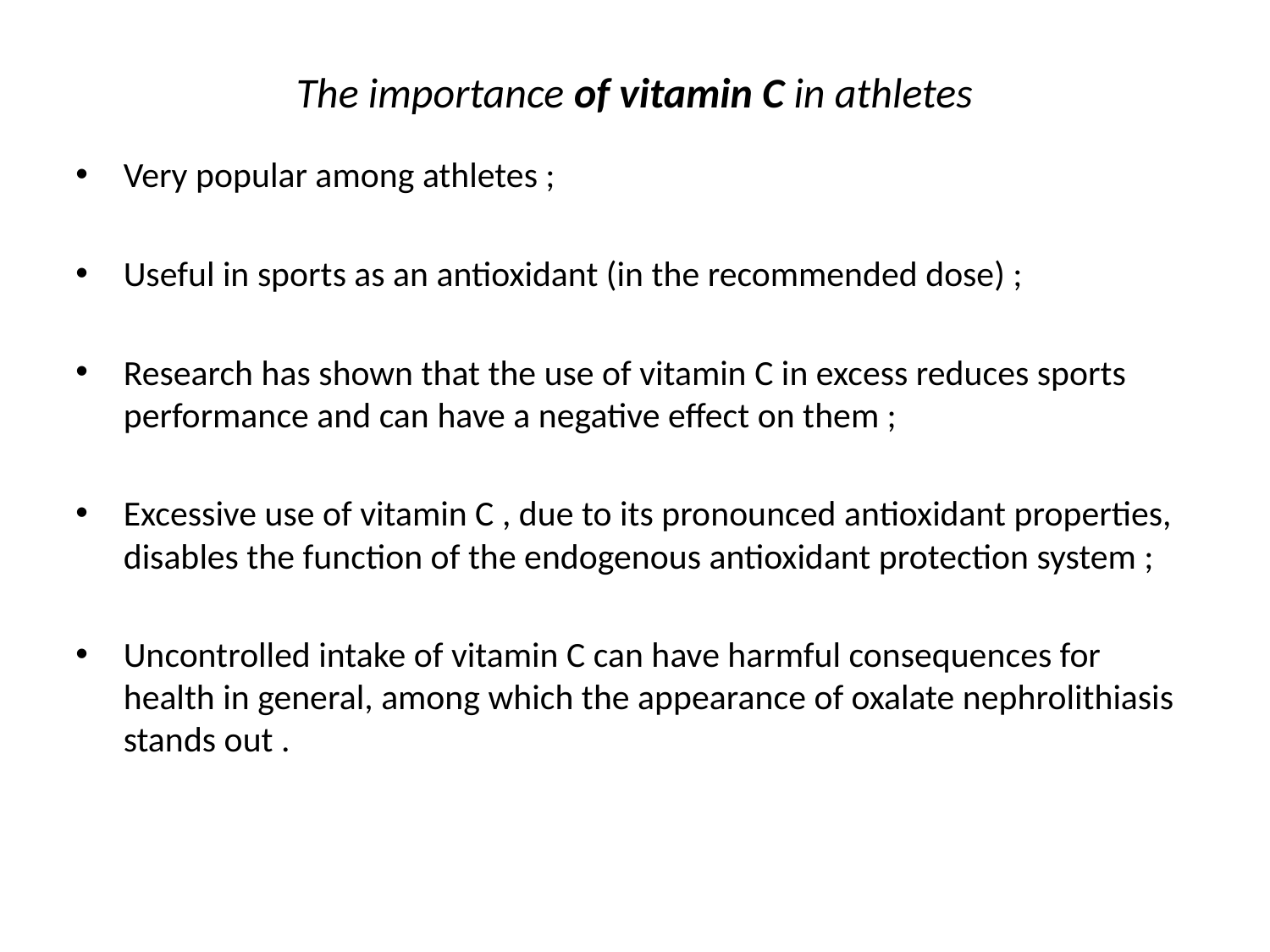

# The importance of vitamin C in athletes
Very popular among athletes ;

Useful in sports as an antioxidant (in the recommended dose) ;

Research has shown that the use of vitamin C in excess reduces sports performance and can have a negative effect on them ;

Excessive use of vitamin C , due to its pronounced antioxidant properties, disables the function of the endogenous antioxidant protection system ;

Uncontrolled intake of vitamin C can have harmful consequences for health in general, among which the appearance of oxalate nephrolithiasis stands out .